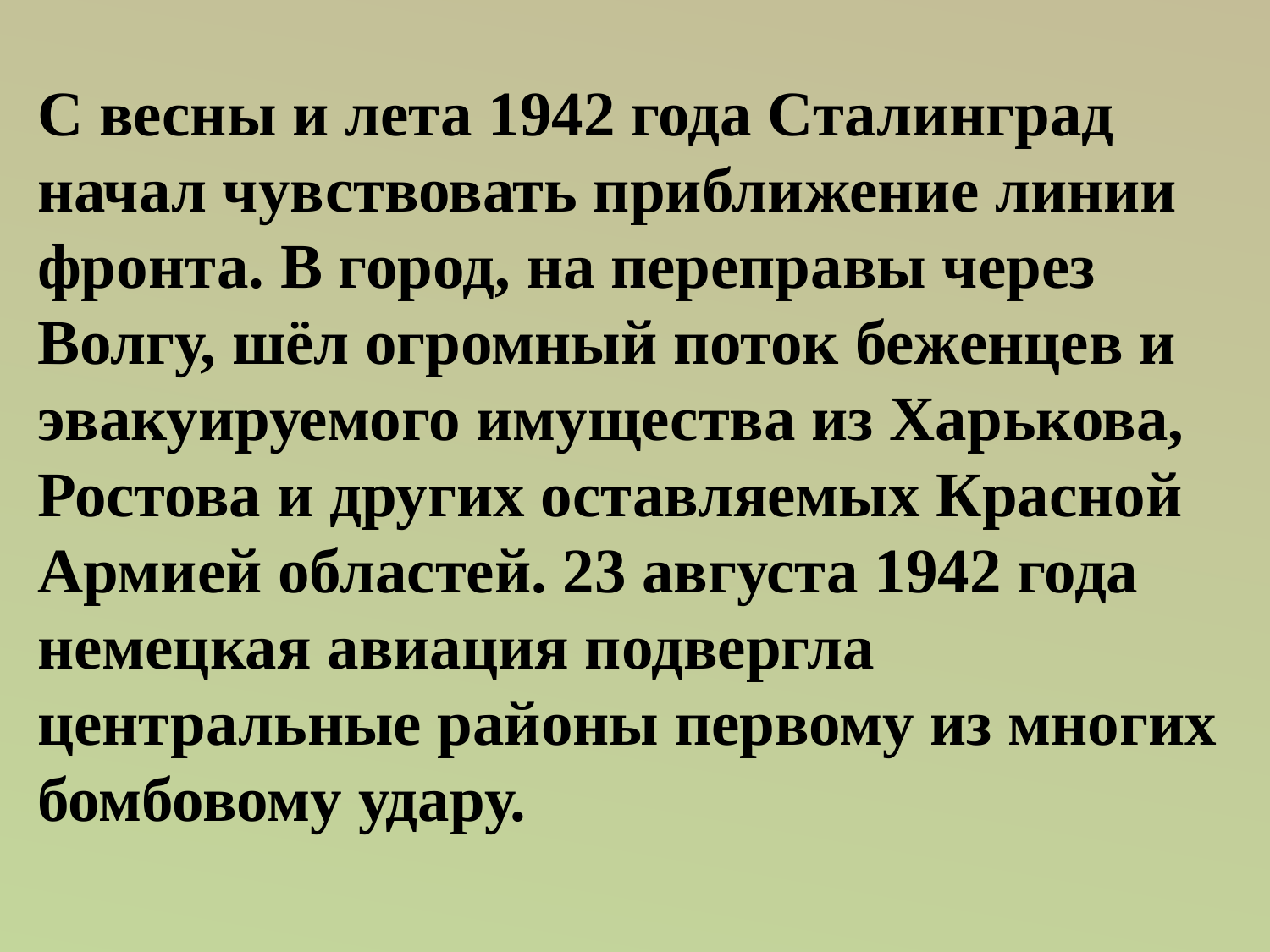

С весны и лета 1942 года Сталинград начал чувствовать приближение линии фронта. В город, на переправы через Волгу, шёл огромный поток беженцев и эвакуируемого имущества из Харькова, Ростова и других оставляемых Красной Армией областей. 23 августа 1942 года немецкая авиация подвергла центральные районы первому из многих бомбовому удару.